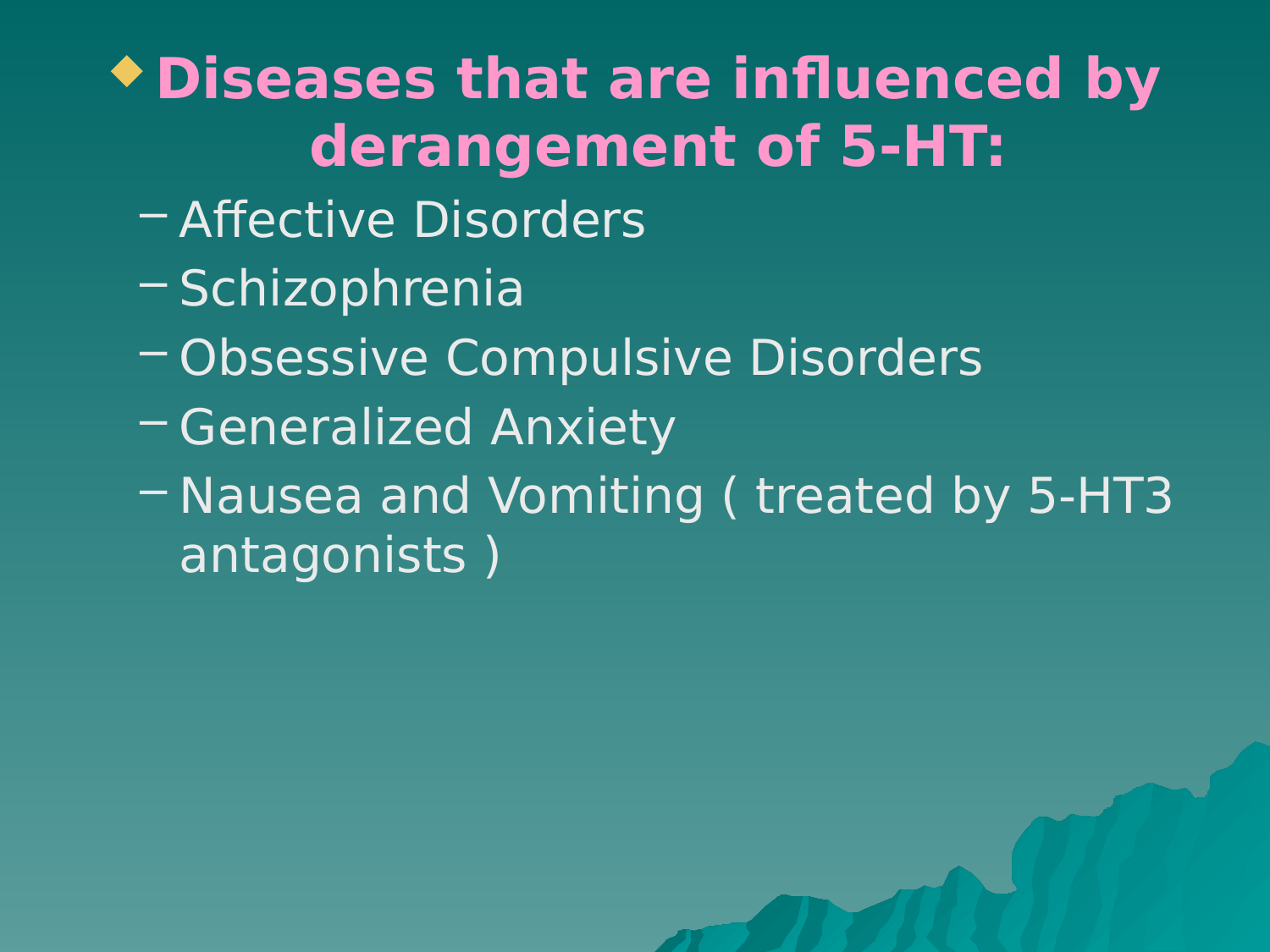

Diseases that are influenced by derangement of 5-HT:
Affective Disorders
Schizophrenia
Obsessive Compulsive Disorders
Generalized Anxiety
Nausea and Vomiting ( treated by 5-HT3 antagonists )